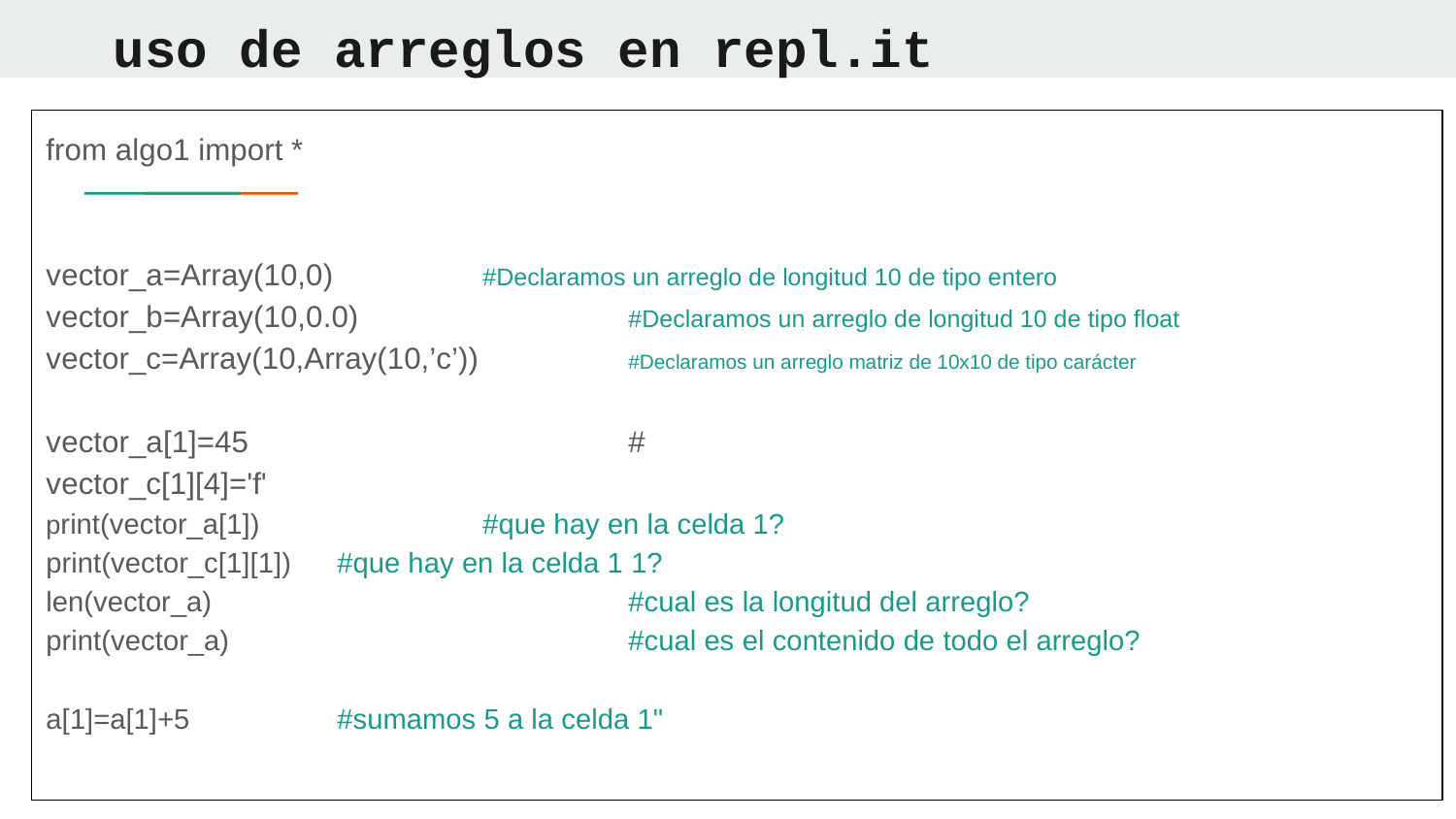

# uso de arreglos en repl.it
from algo1 import *

vector_a=Array(10,0)		#Declaramos un arreglo de longitud 10 de tipo entero
vector_b=Array(10,0.0) 		#Declaramos un arreglo de longitud 10 de tipo float
vector_c=Array(10,Array(10,’c’)) 	#Declaramos un arreglo matriz de 10x10 de tipo carácter

vector_a[1]=45			#
vector_c[1][4]='f'
print(vector_a[1]) 		#que hay en la celda 1?
print(vector_c[1][1]) 	#que hay en la celda 1 1?
len(vector_a)			#cual es la longitud del arreglo?
print(vector_a)			#cual es el contenido de todo el arreglo?

a[1]=a[1]+5		#sumamos 5 a la celda 1"